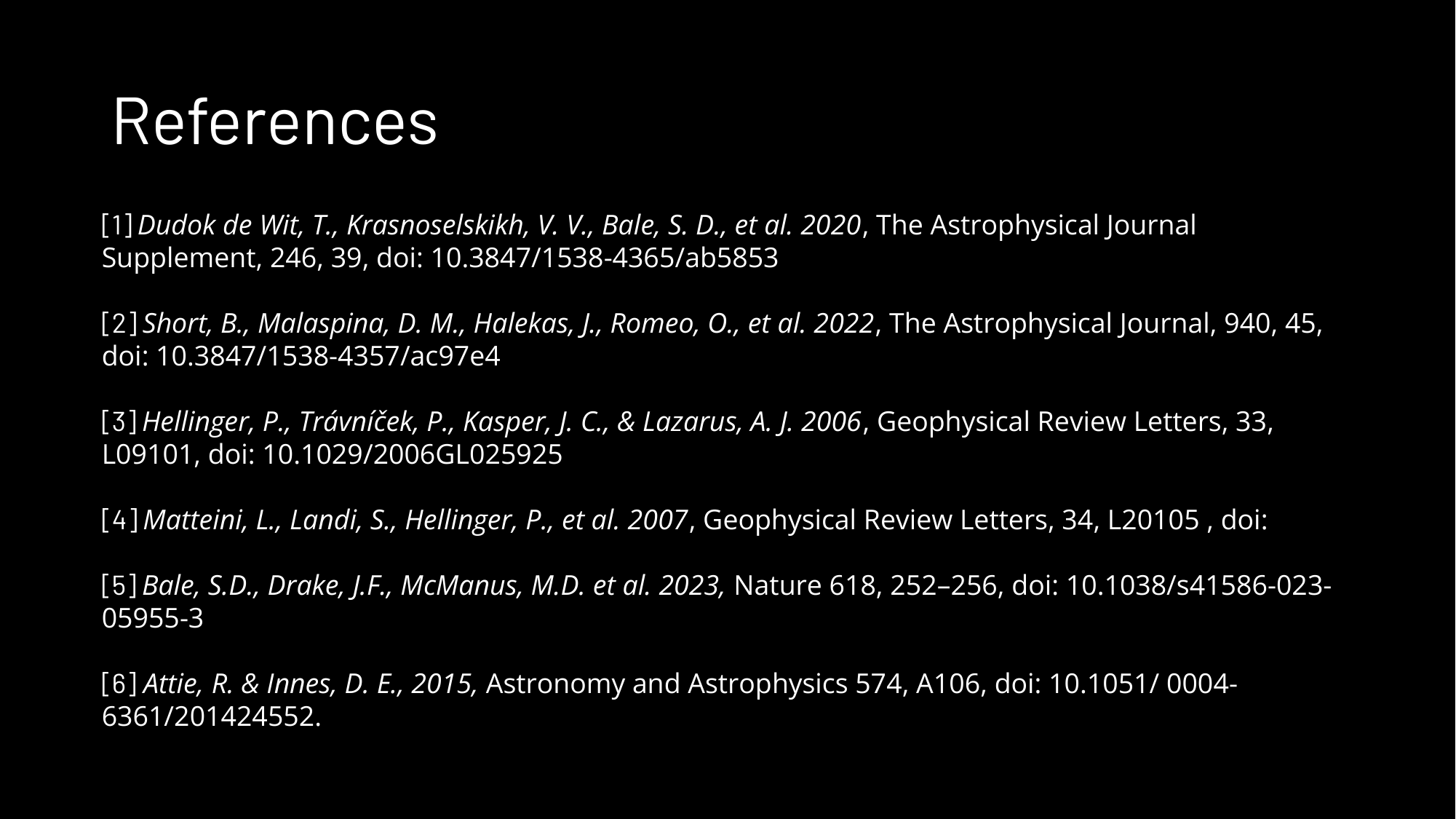

# References
[1] Dudok de Wit, T., Krasnoselskikh, V. V., Bale, S. D., et al. 2020, The Astrophysical Journal Supplement, 246, 39, doi: 10.3847/1538-4365/ab5853

[2] Short, B., Malaspina, D. M., Halekas, J., Romeo, O., et al. 2022, The Astrophysical Journal, 940, 45, doi: 10.3847/1538-4357/ac97e4

[3] Hellinger, P., Trávníček, P., Kasper, J. C., & Lazarus, A. J. 2006, Geophysical Review Letters, 33, L09101, doi: 10.1029/2006GL025925

[4] Matteini, L., Landi, S., Hellinger, P., et al. 2007, Geophysical Review Letters, 34, L20105 , doi:

[5] Bale, S.D., Drake, J.F., McManus, M.D. et al. 2023, Nature 618, 252–256, doi: 10.1038/s41586-023-05955-3

[6] Attie, R. & Innes, D. E., 2015, Astronomy and Astrophysics 574, A106, doi: 10.1051/ 0004-6361/201424552.